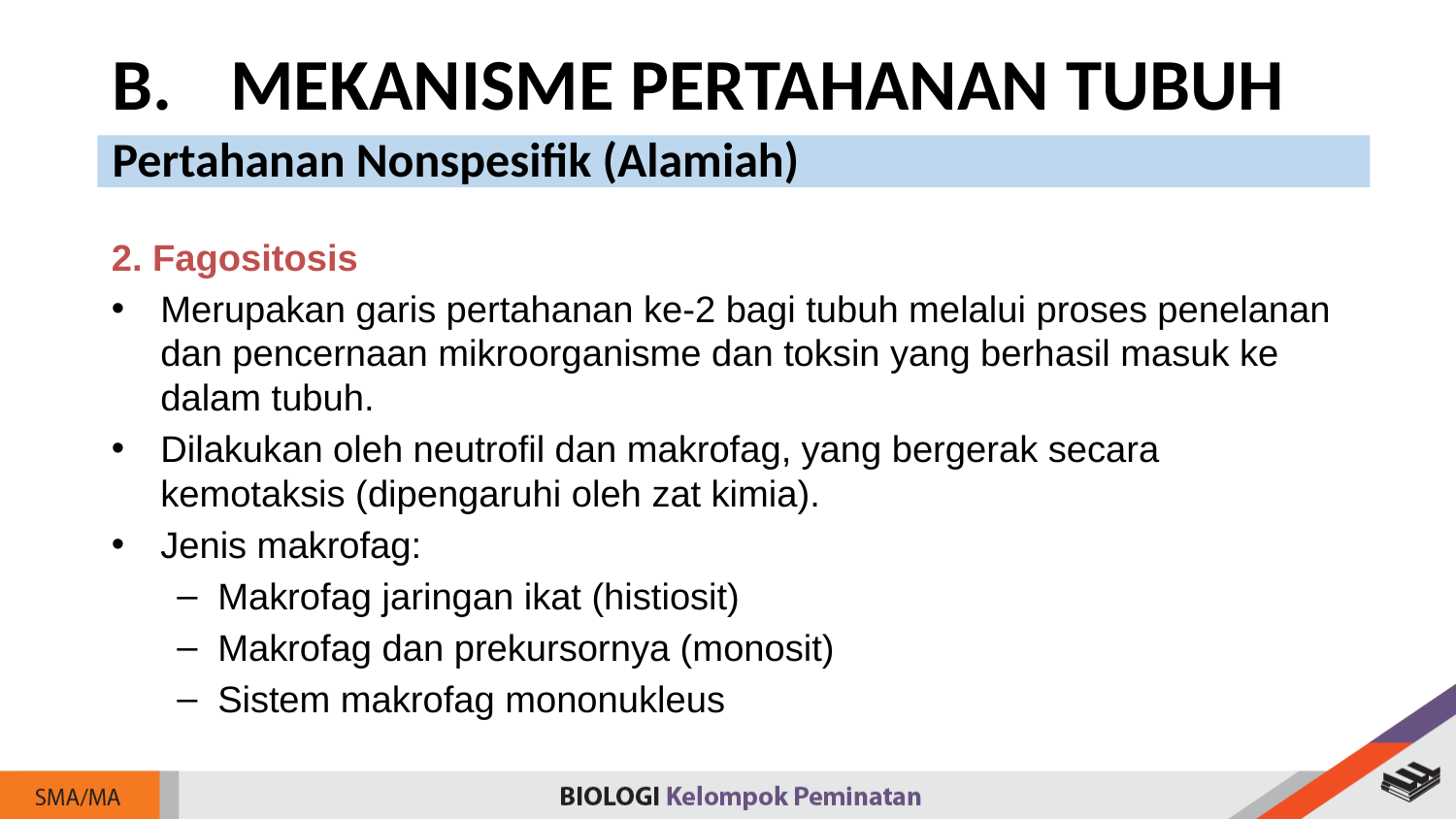

MEKANISME PERTAHANAN TUBUH
Pertahanan Nonspesifik (Alamiah)
2. Fagositosis
Merupakan garis pertahanan ke-2 bagi tubuh melalui proses penelanan dan pencernaan mikroorganisme dan toksin yang berhasil masuk ke dalam tubuh.
Dilakukan oleh neutrofil dan makrofag, yang bergerak secara kemotaksis (dipengaruhi oleh zat kimia).
Jenis makrofag:
Makrofag jaringan ikat (histiosit)
Makrofag dan prekursornya (monosit)
Sistem makrofag mononukleus